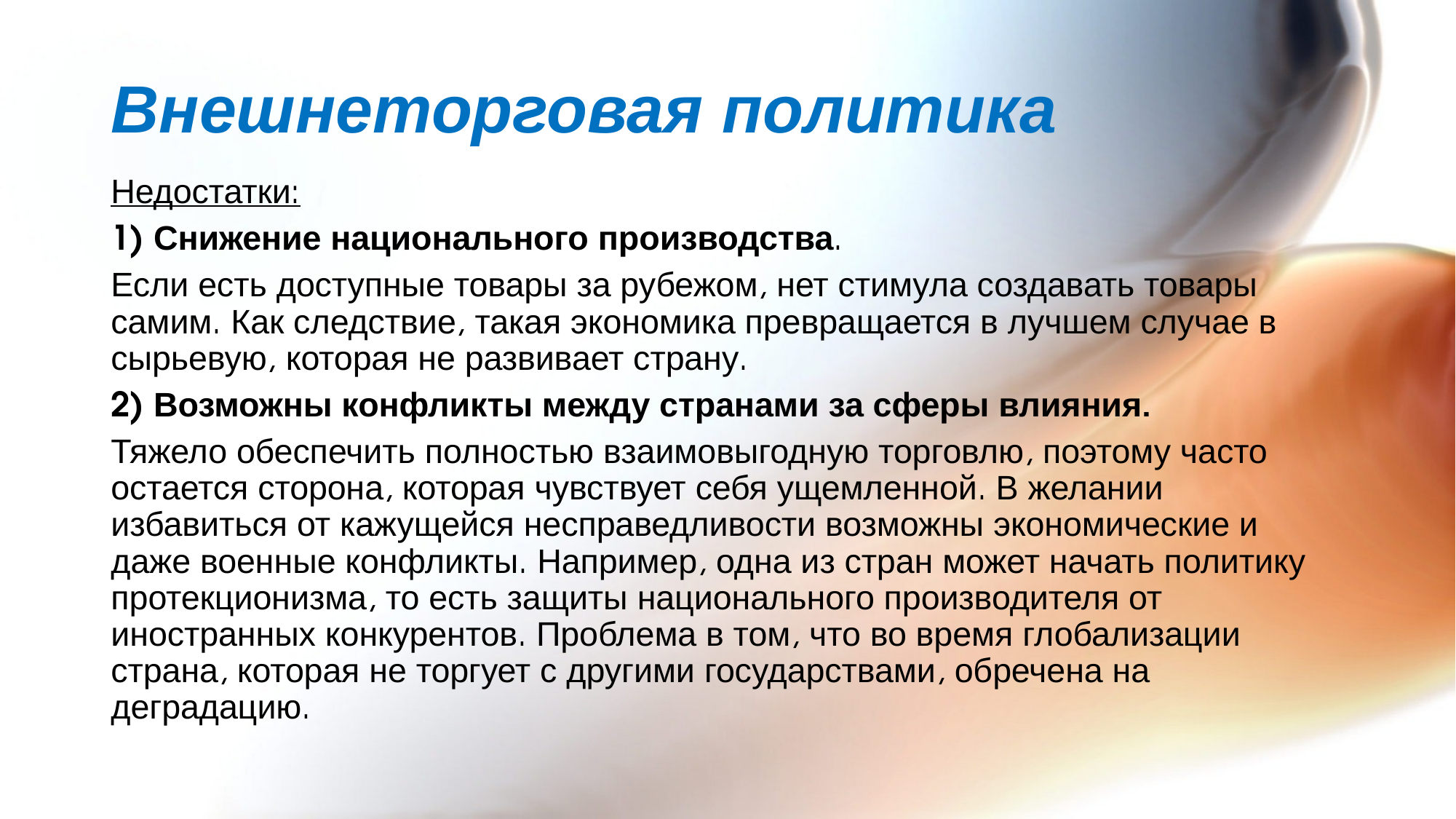

# Внешнеторговая политика
Недостатки:
1) Снижение национального производства.
Если есть доступные товары за рубежом, нет стимула создавать товары самим. Как следствие, такая экономика превращается в лучшем случае в сырьевую, которая не развивает страну.
2) Возможны конфликты между странами за сферы влияния.
Тяжело обеспечить полностью взаимовыгодную торговлю, поэтому часто остается сторона, которая чувствует себя ущемленной. В желании избавиться от кажущейся несправедливости возможны экономические и даже военные конфликты. Например, одна из стран может начать политику протекционизма, то есть защиты национального производителя от иностранных конкурентов. Проблема в том, что во время глобализации страна, которая не торгует с другими государствами, обречена на деградацию.